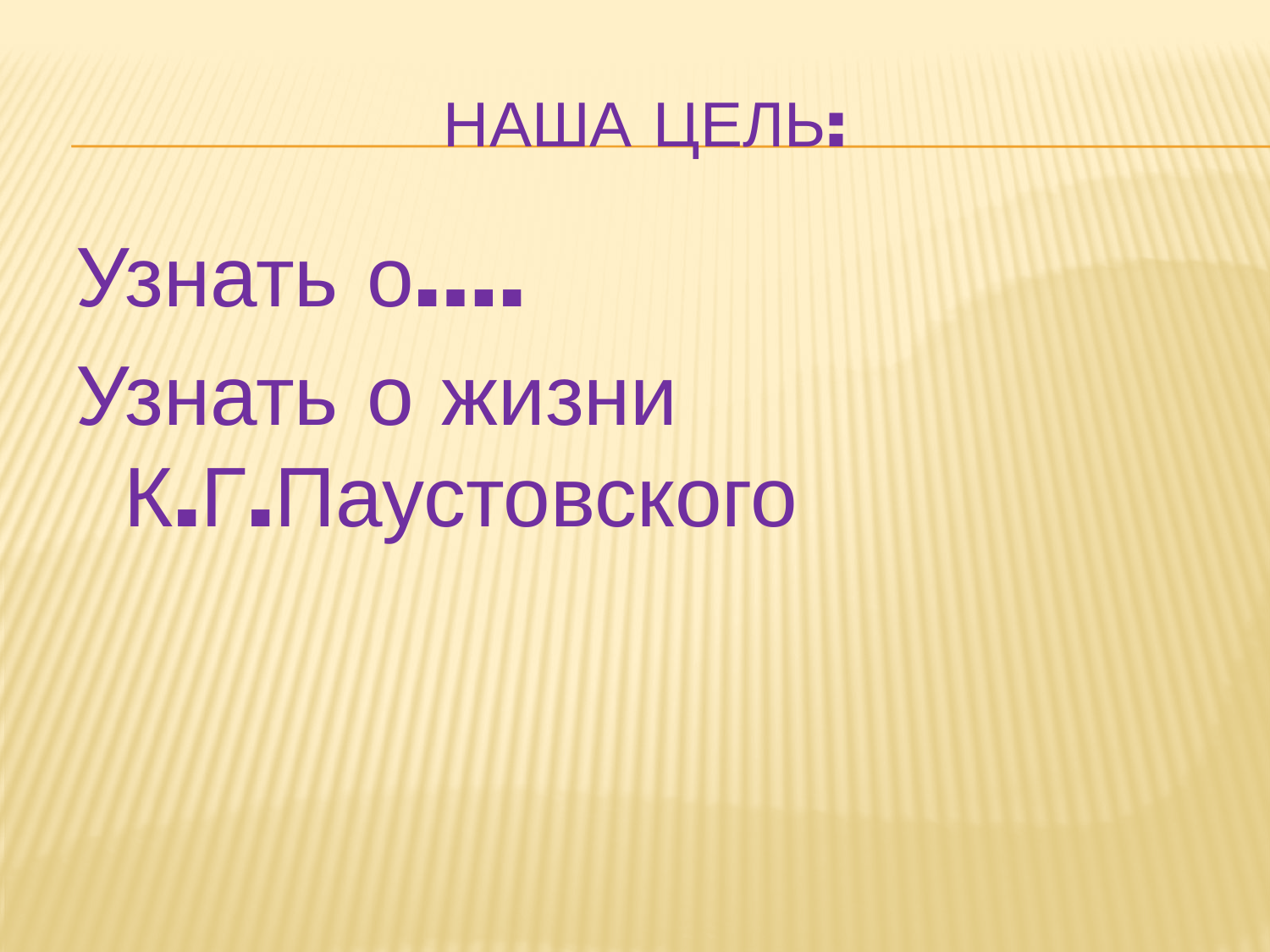

# Наша цель:
Узнать о….
Узнать о жизни К.Г.Паустовского